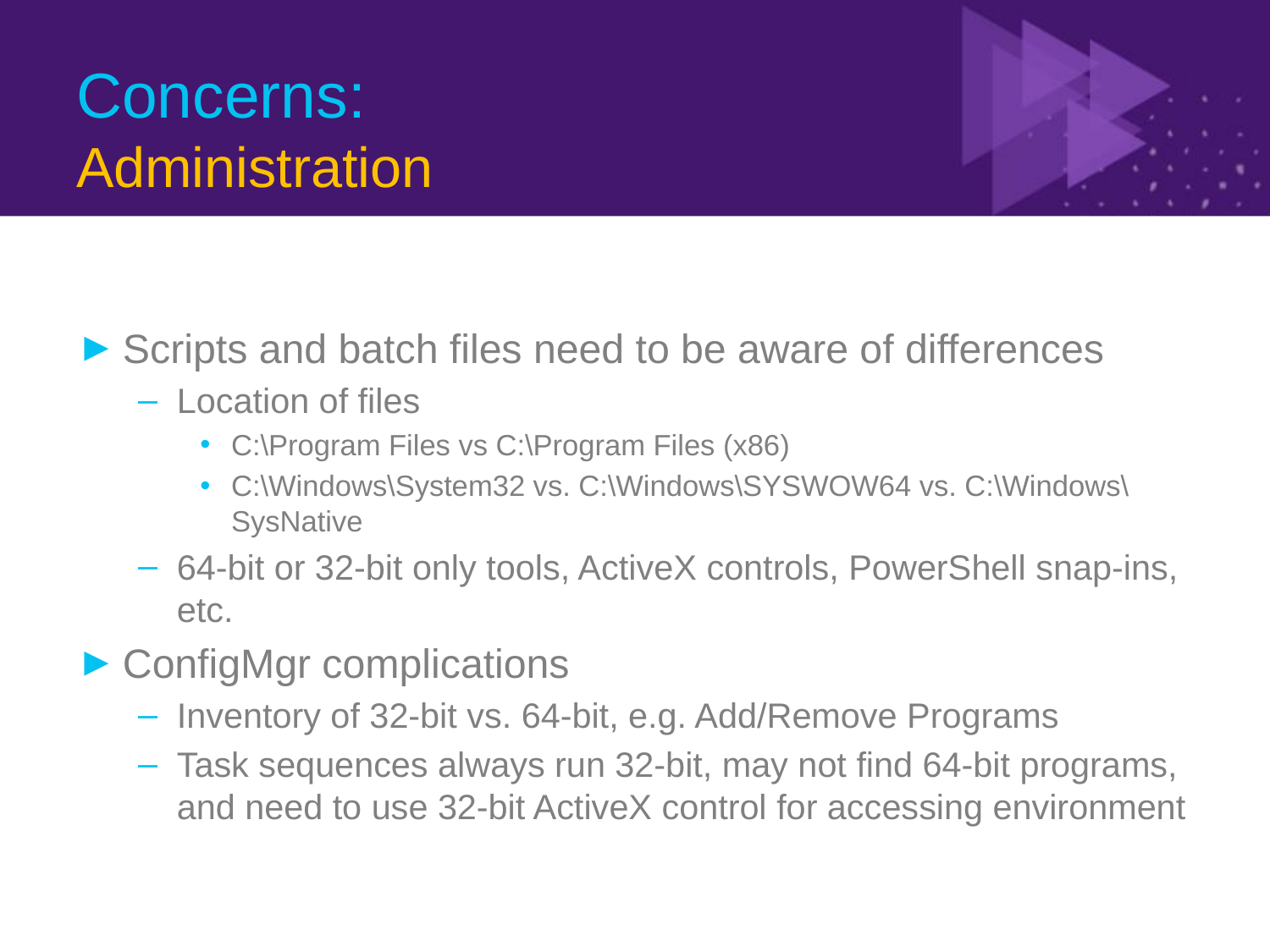

# Concerns: Administration
Scripts and batch files need to be aware of differences
Location of files
C:\Program Files vs C:\Program Files (x86)
C:\Windows\System32 vs. C:\Windows\SYSWOW64 vs. C:\Windows\SysNative
64-bit or 32-bit only tools, ActiveX controls, PowerShell snap-ins, etc.
ConfigMgr complications
Inventory of 32-bit vs. 64-bit, e.g. Add/Remove Programs
Task sequences always run 32-bit, may not find 64-bit programs, and need to use 32-bit ActiveX control for accessing environment